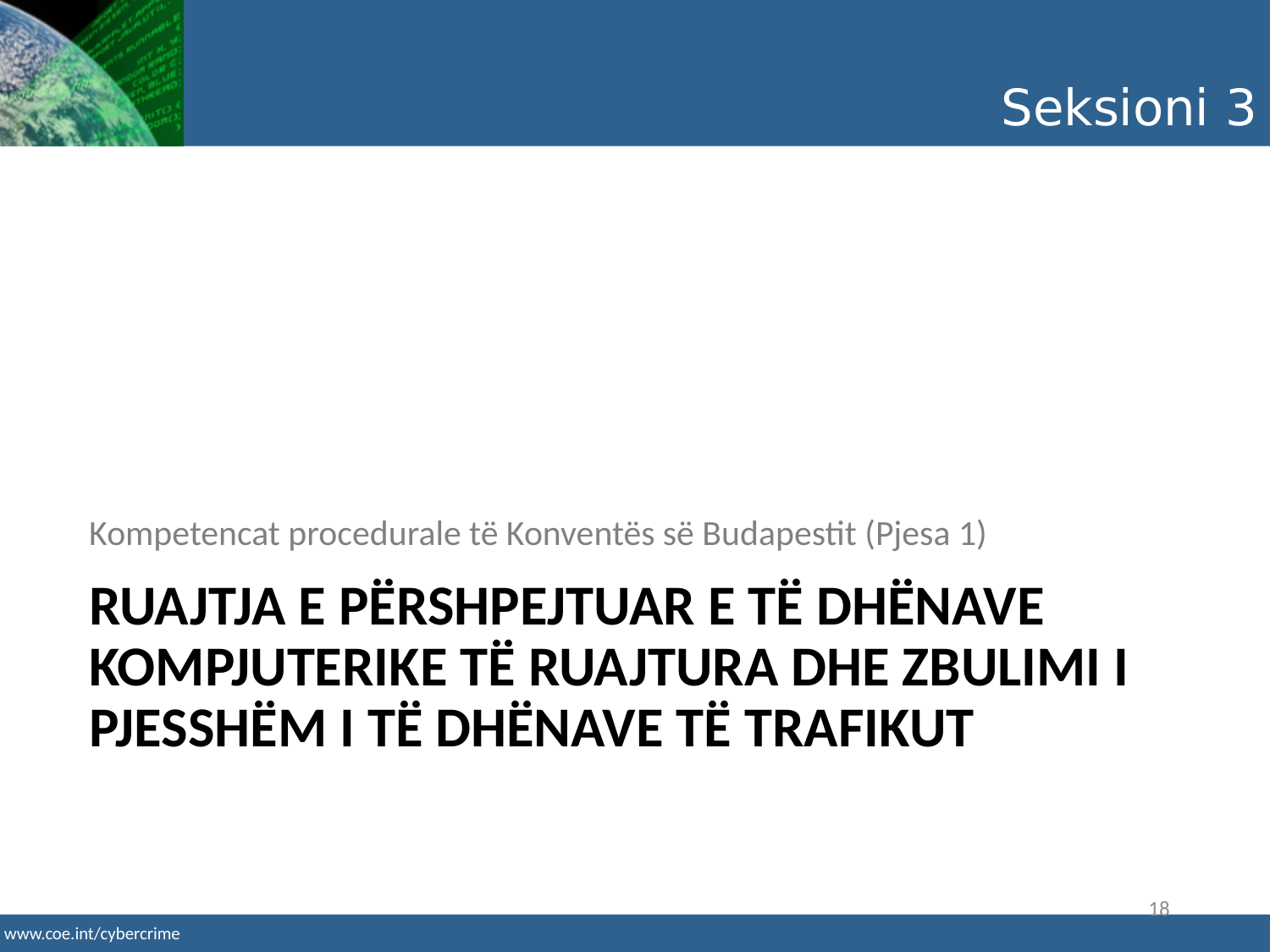

Seksioni 3

Kompetencat procedurale të Konventës së Budapestit (Pjesa 1)

# RUAJTJA E PËRSHPEJTUAR E TË DHËNAVE KOMPJUTERIKE TË RUAJTURA dhe Zbulimi i pjesshëm i të dhënave të trafikut
18